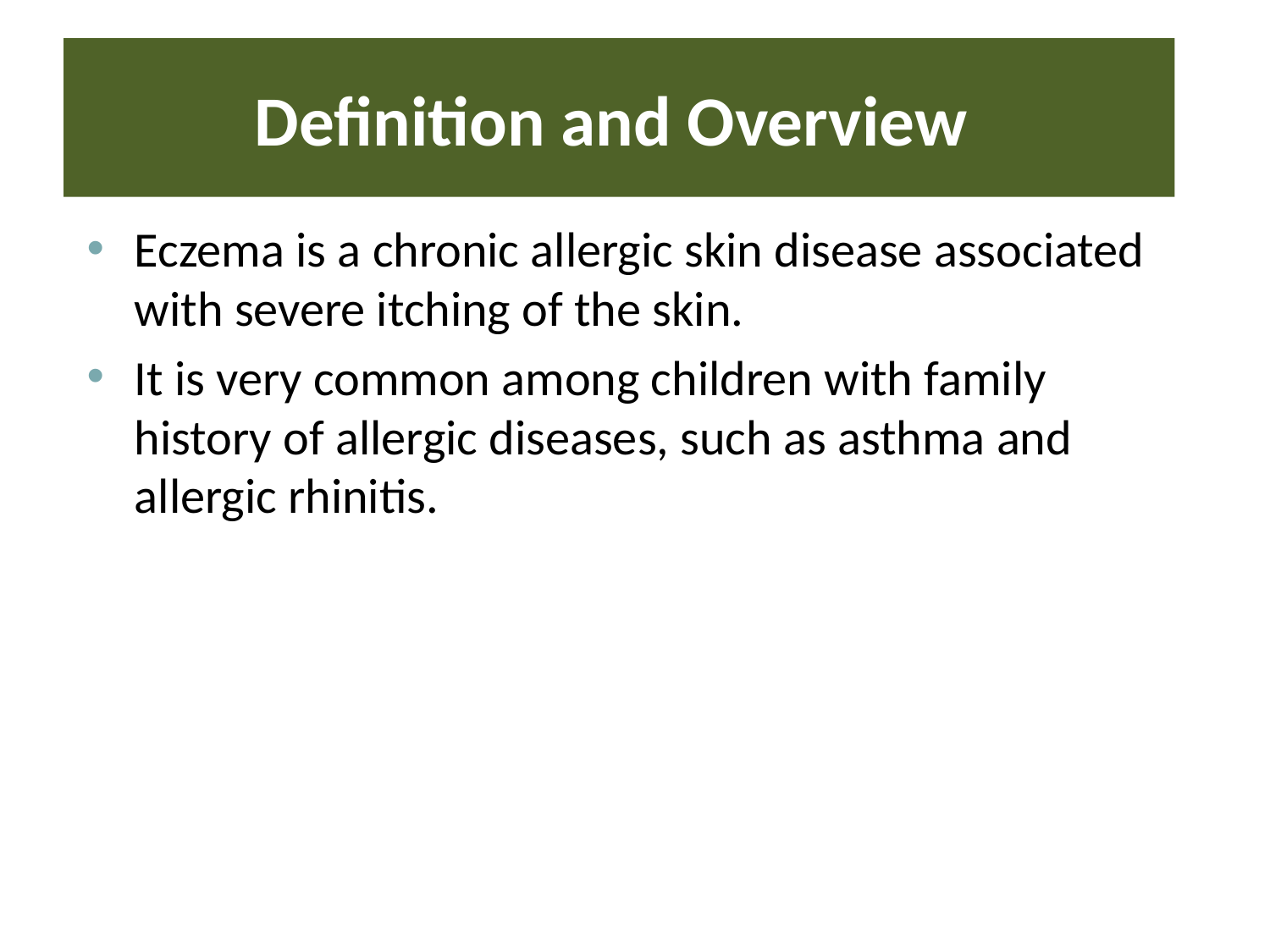

# Definition and Overview
Eczema is a chronic allergic skin disease associated with severe itching of the skin.
It is very common among children with family history of allergic diseases, such as asthma and allergic rhinitis.